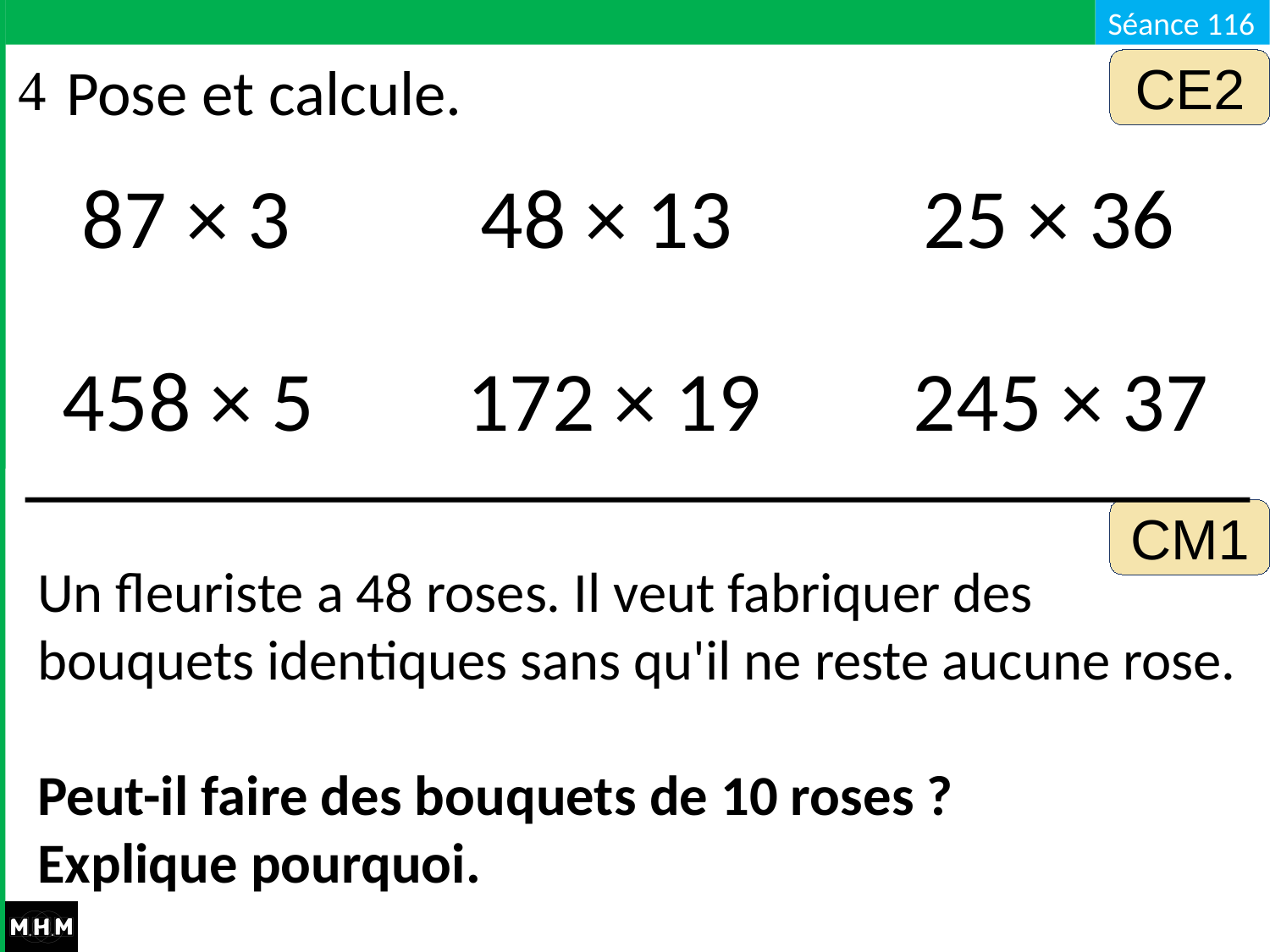

Pose et calcule.
CE2
 87 × 3          48 × 13          25 × 36

458 × 5        172 × 19        245 × 37

CM1
Un fleuriste a 48 roses. Il veut fabriquer des bouquets identiques sans qu'il ne reste aucune rose.

Peut-il faire des bouquets de 10 roses ?
Explique pourquoi.